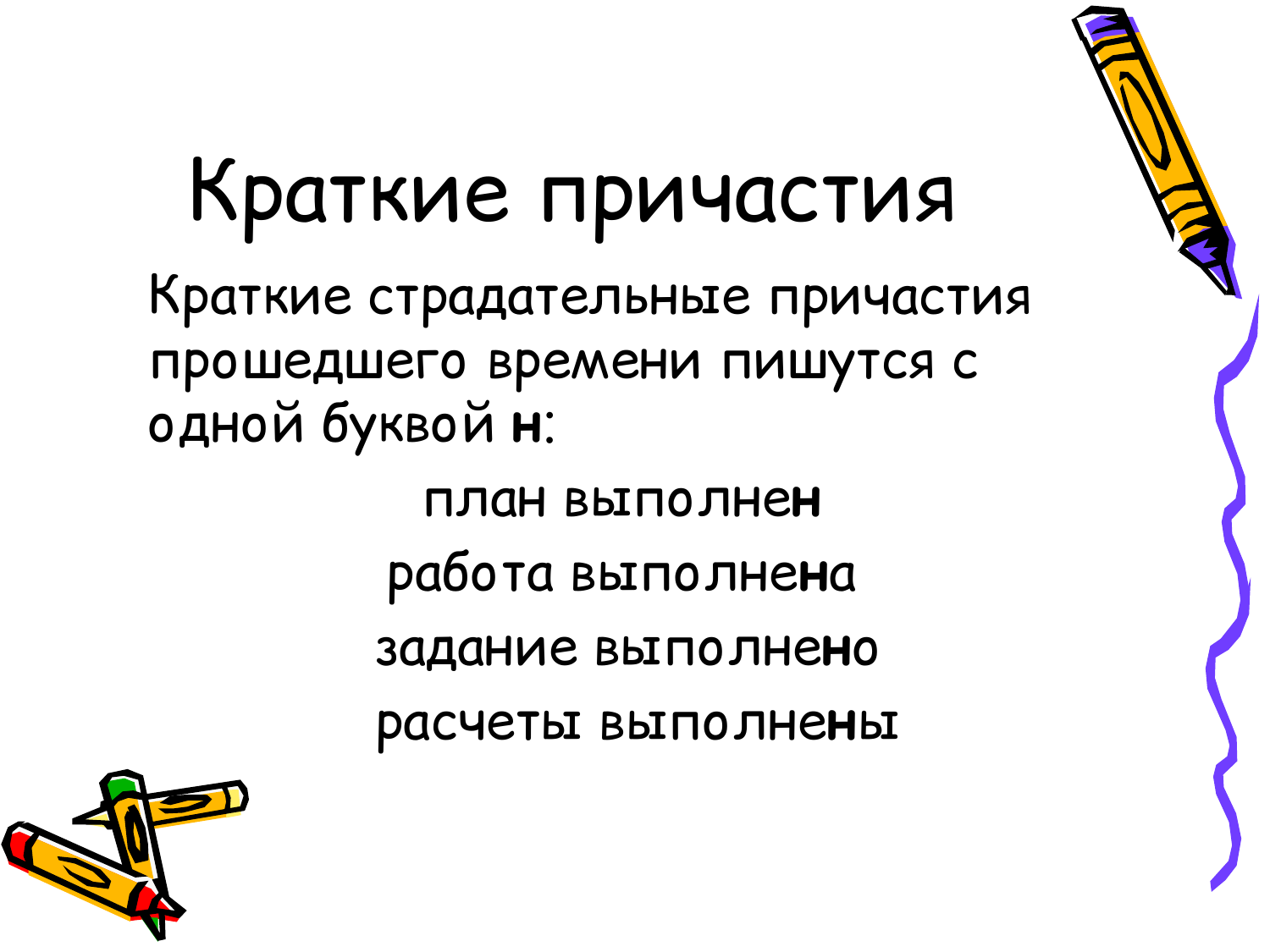

# Краткие причастия
		Краткие страдательные причастия прошедшего времени пишутся с  одной буквой н:
план выполнен
работа выполнена
задание выполнено
 расчеты выполнены